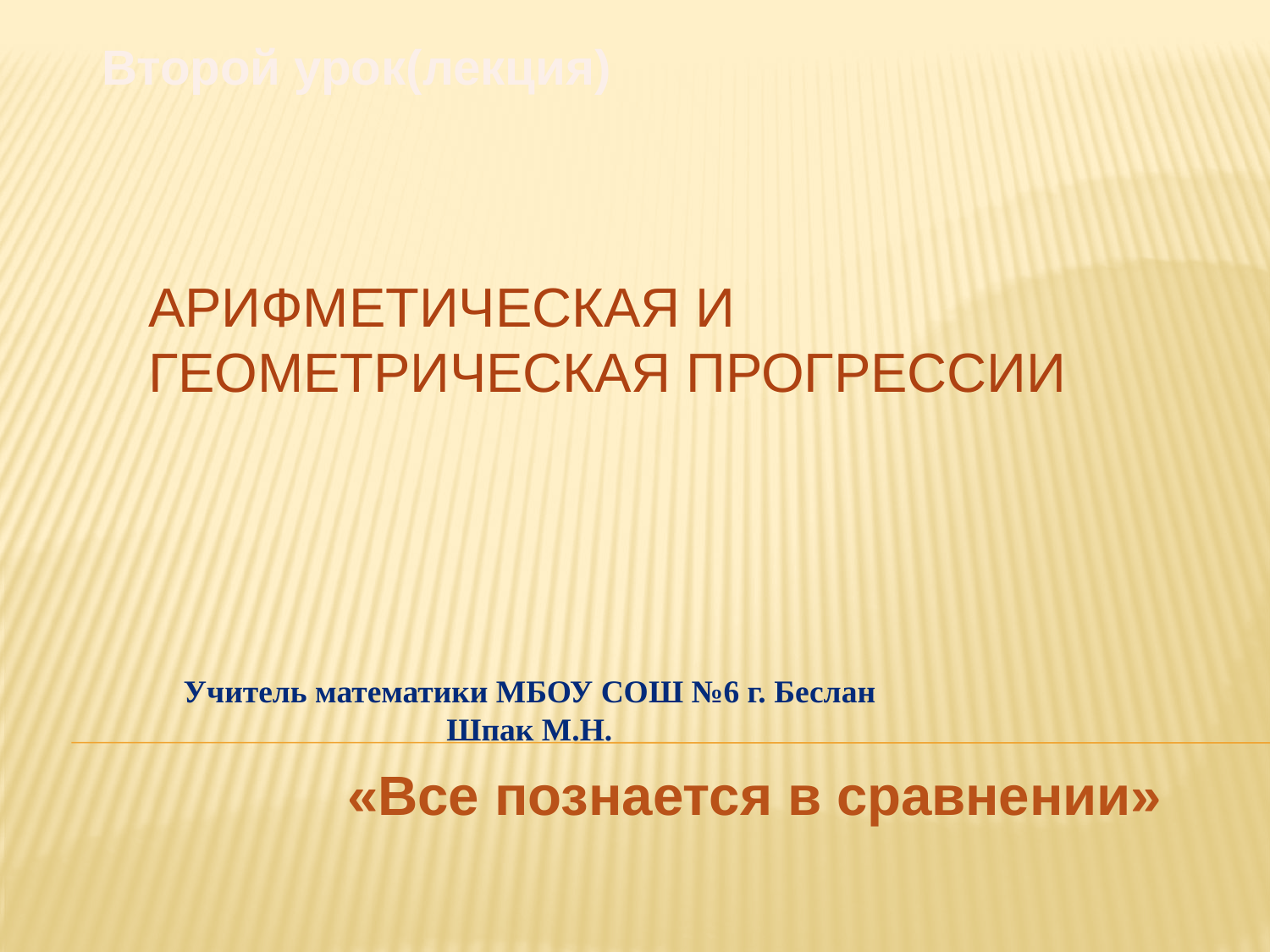

Второй урок(лекция)
# Арифметическая и геометрическая прогрессии
Учитель математики МБОУ СОШ №6 г. Беслан
Шпак М.Н.

«Все познается в сравнении»